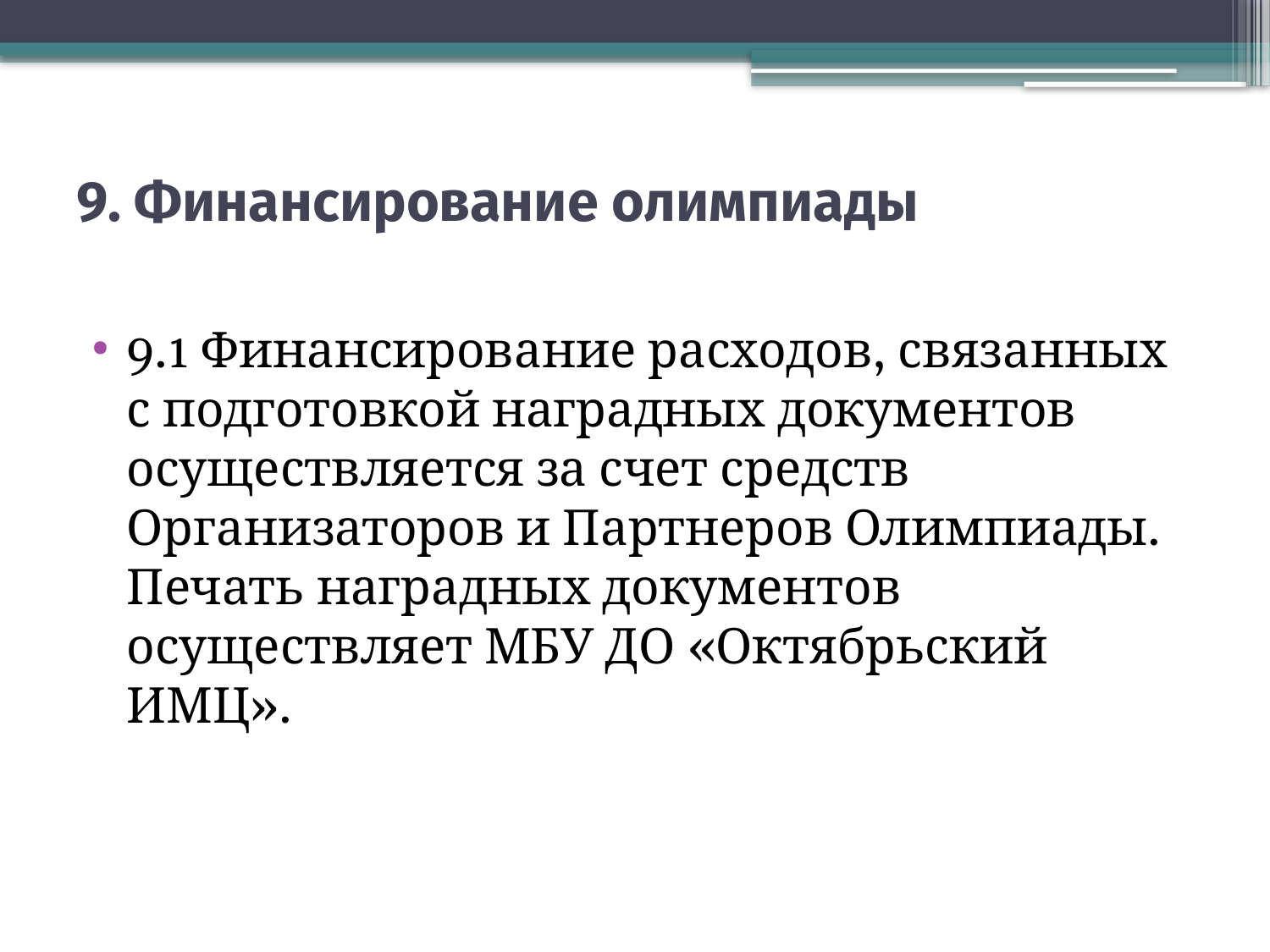

# 9. Финансирование олимпиады
9.1 Финансирование расходов, связанных с подготовкой наградных документов осуществляется за счет средств Организаторов и Партнеров Олимпиады. Печать наградных документов осуществляет МБУ ДО «Октябрьский ИМЦ».